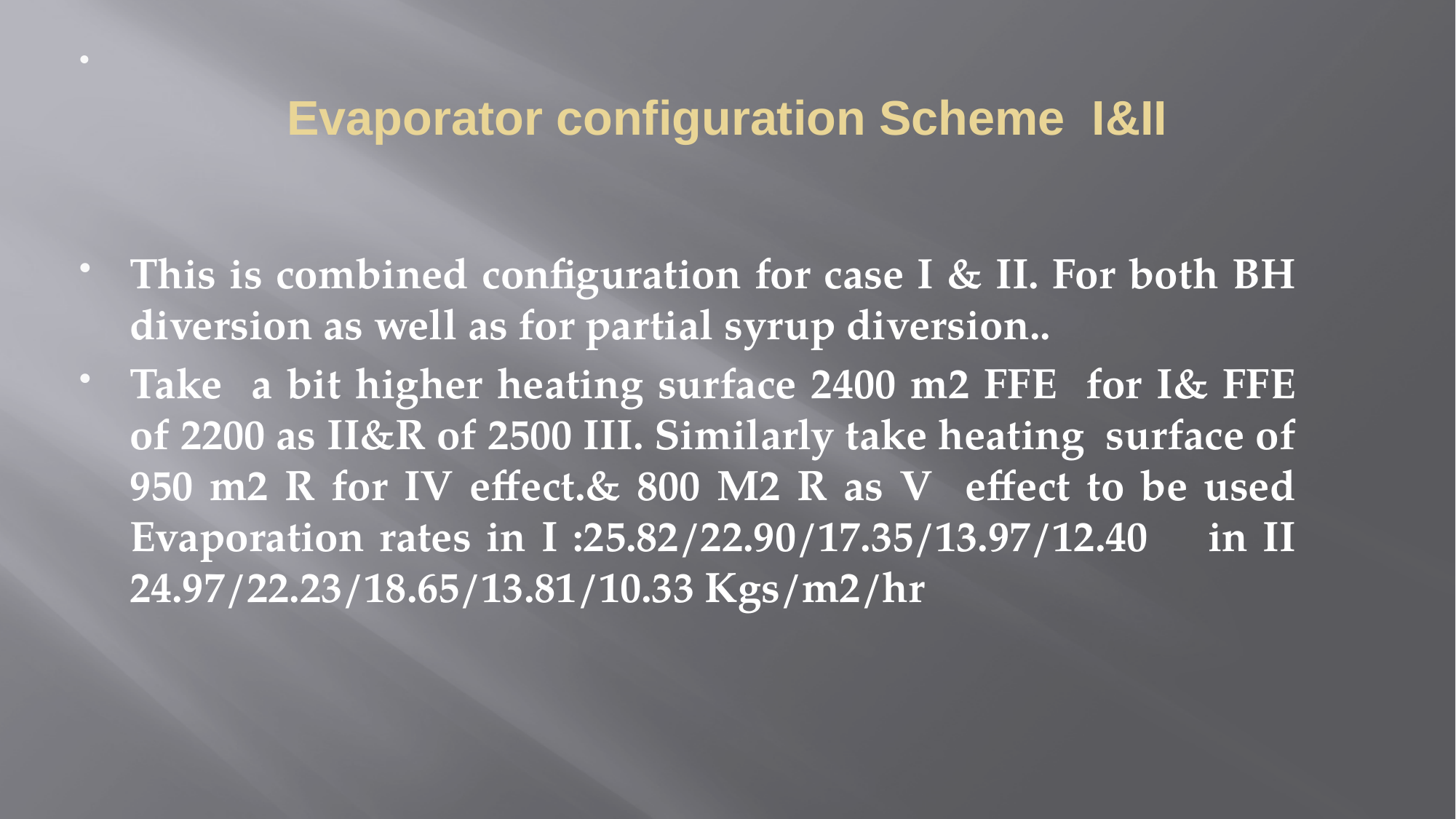

This is combined configuration for case I & II. For both BH diversion as well as for partial syrup diversion..
Take  a bit higher heating surface 2400 m2 FFE  for I& FFE of 2200 as II&R of 2500 III. Similarly take heating  surface of 950 m2 R for IV effect.& 800 M2 R as V  effect to be used Evaporation rates in I :25.82/22.90/17.35/13.97/12.40    in II 24.97/22.23/18.65/13.81/10.33 Kgs/m2/hr
Evaporator configuration Scheme  I&II